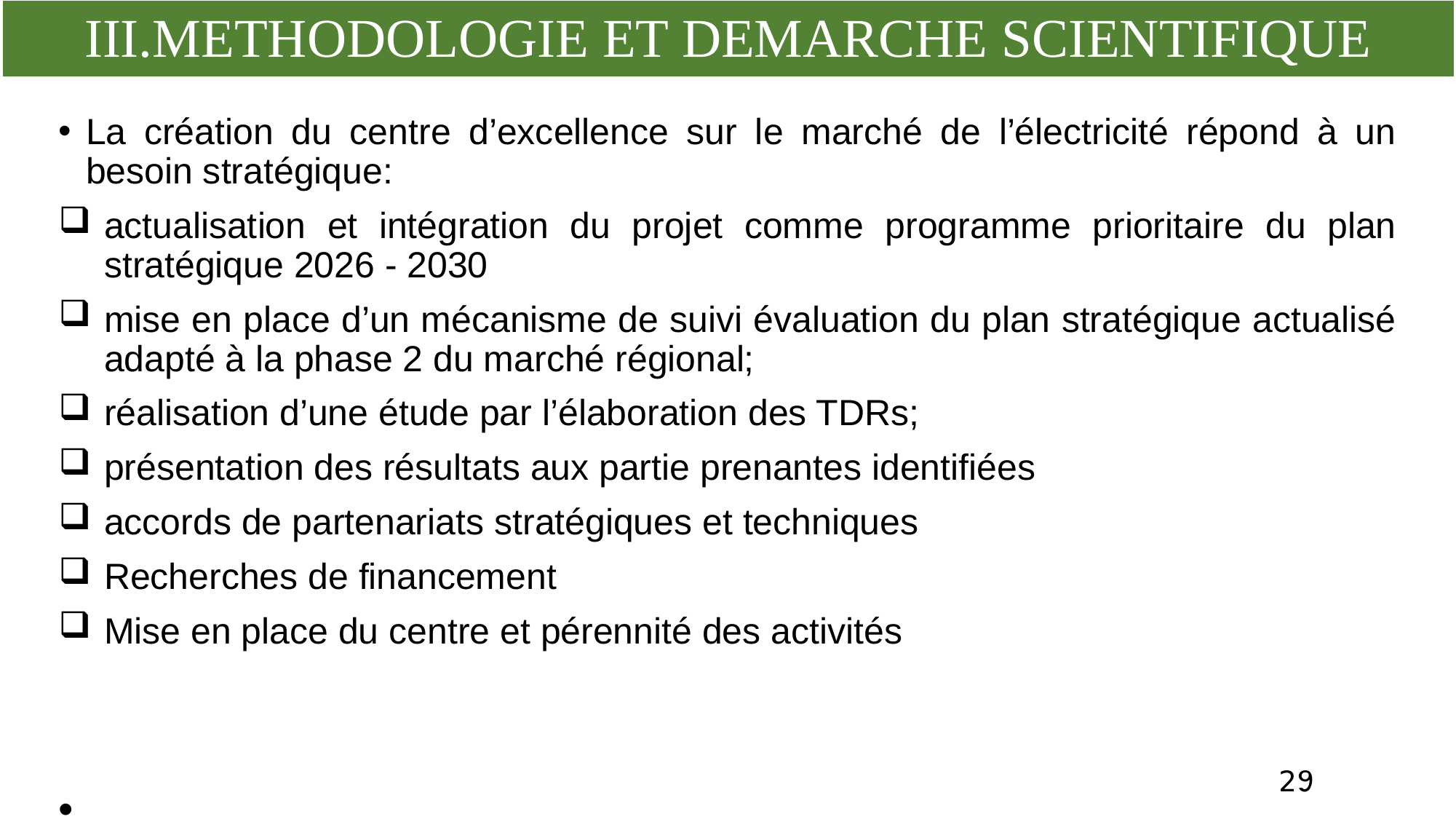

| III.METHODOLOGIE ET DEMARCHE SCIENTIFIQUE |
| --- |
La création du centre d’excellence sur le marché de l’électricité répond à un besoin stratégique:
actualisation et intégration du projet comme programme prioritaire du plan stratégique 2026 - 2030
mise en place d’un mécanisme de suivi évaluation du plan stratégique actualisé adapté à la phase 2 du marché régional;
réalisation d’une étude par l’élaboration des TDRs;
présentation des résultats aux partie prenantes identifiées
accords de partenariats stratégiques et techniques
Recherches de financement
Mise en place du centre et pérennité des activités

29

29